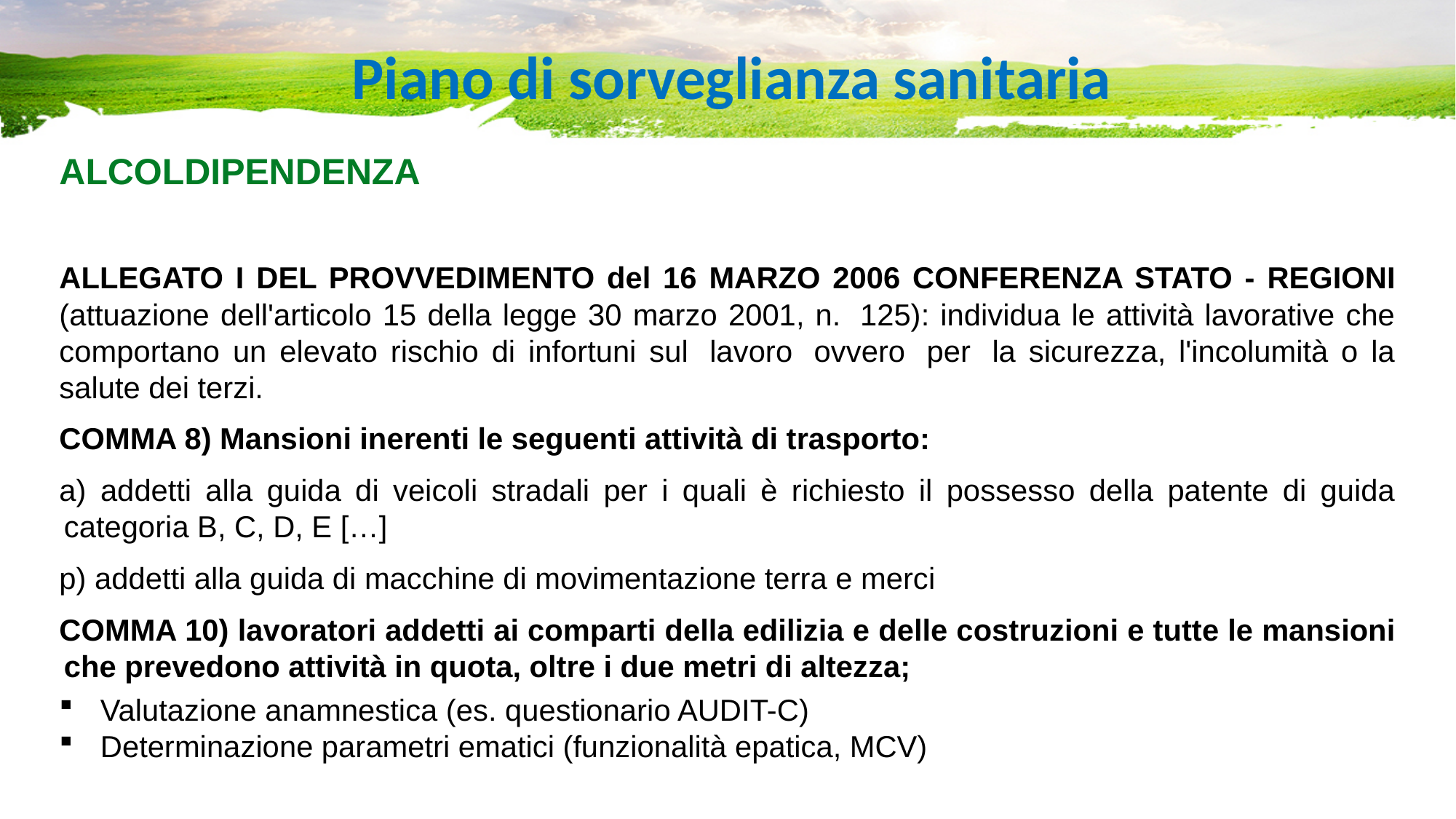

# Piano di sorveglianza sanitaria
ALCOLDIPENDENZA

ALLEGATO I DEL PROVVEDIMENTO del 16 MARZO 2006 CONFERENZA STATO - REGIONI (attuazione dell'articolo 15 della legge 30 marzo 2001, n.  125): individua le attività lavorative che comportano un elevato rischio di infortuni sul  lavoro  ovvero  per  la sicurezza, l'incolumità o la salute dei terzi.
COMMA 8) Mansioni inerenti le seguenti attività di trasporto:
a) addetti alla guida di veicoli stradali per i quali è richiesto il possesso della patente di guida categoria B, C, D, E […]
p) addetti alla guida di macchine di movimentazione terra e merci
COMMA 10) lavoratori addetti ai comparti della edilizia e delle costruzioni e tutte le mansioni che prevedono attività in quota, oltre i due metri di altezza;
Valutazione anamnestica (es. questionario AUDIT-C)
Determinazione parametri ematici (funzionalità epatica, MCV)